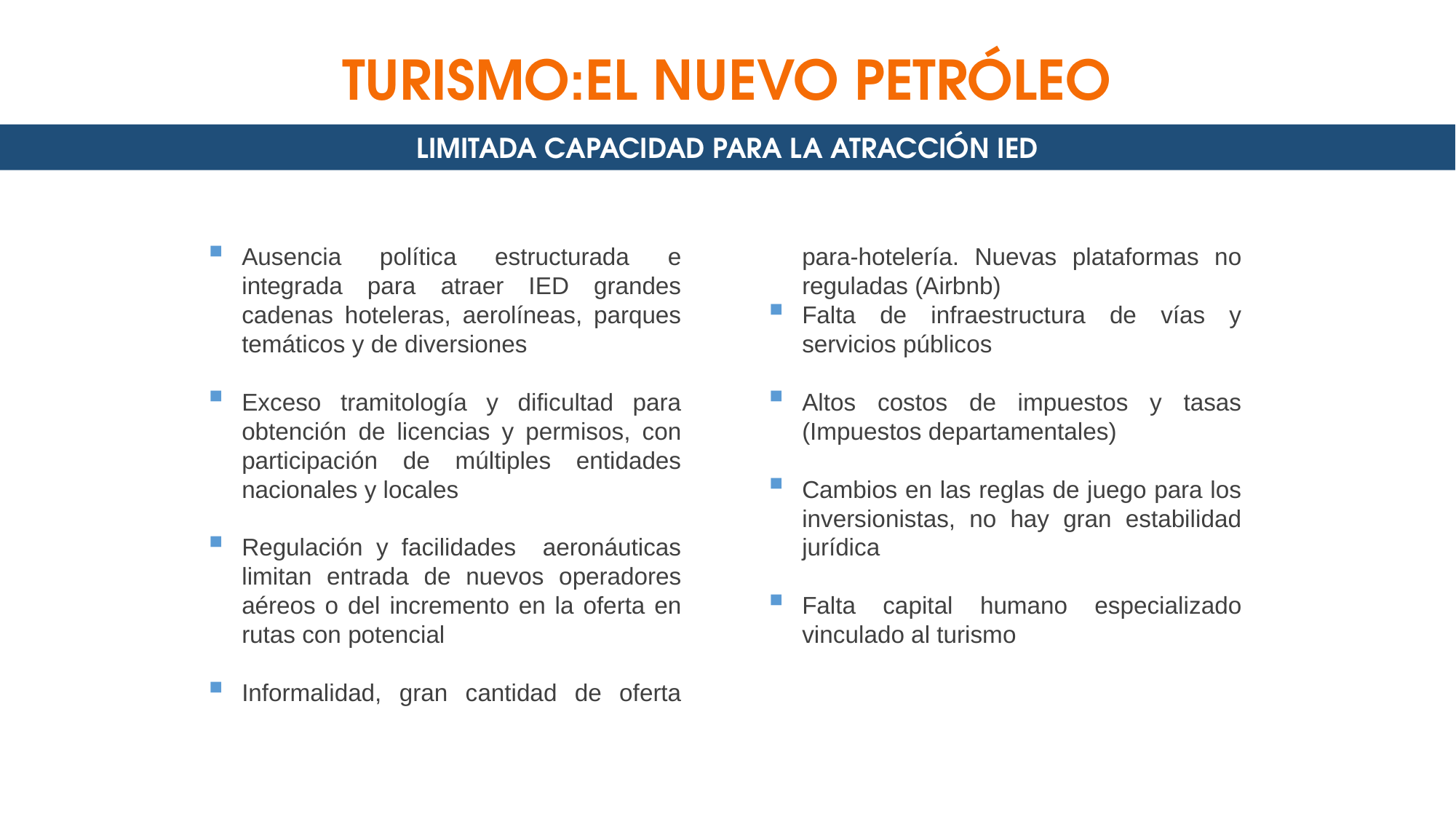

TURISMO:EL NUEVO PETRÓLEO

LIMITADA CAPACIDAD PARA LA ATRACCIÓN IED

Ausencia política estructurada e integrada para atraer IED grandes cadenas hoteleras, aerolíneas, parques temáticos y de diversiones

Exceso tramitología y dificultad para obtención de licencias y permisos, con participación de múltiples entidades nacionales y locales

Regulación y facilidades  aeronáuticas limitan entrada de nuevos operadores aéreos o del incremento en la oferta en rutas con potencial

Informalidad, gran cantidad de oferta para-hotelería. Nuevas plataformas no reguladas (Airbnb)
Falta de infraestructura de vías y servicios públicos

Altos costos de impuestos y tasas (Impuestos departamentales)

Cambios en las reglas de juego para los inversionistas, no hay gran estabilidad jurídica

Falta capital humano especializado vinculado al turismo